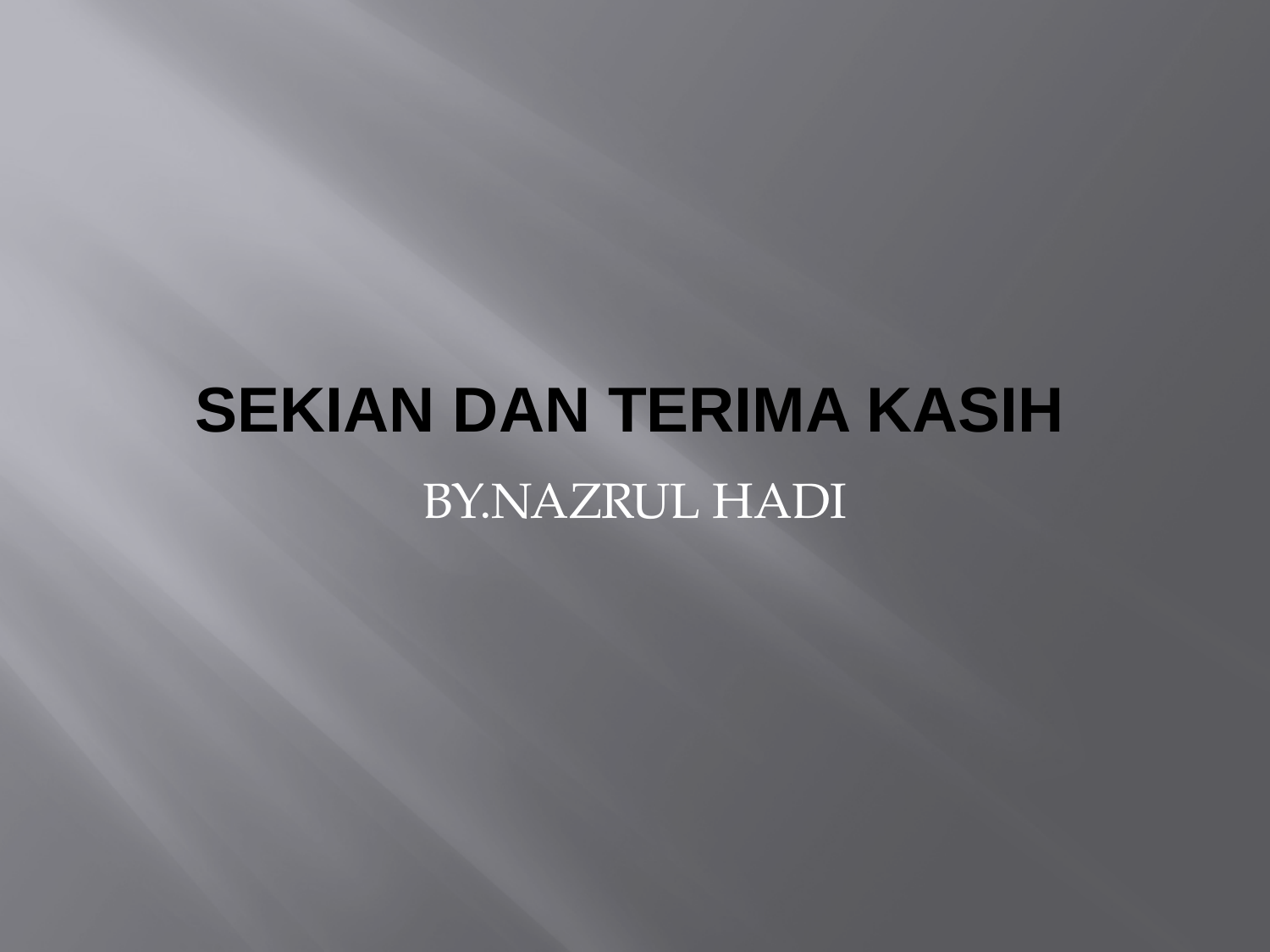

# SEKIAN DAN TERIMA KASIH

BY.NAZRUL HADI